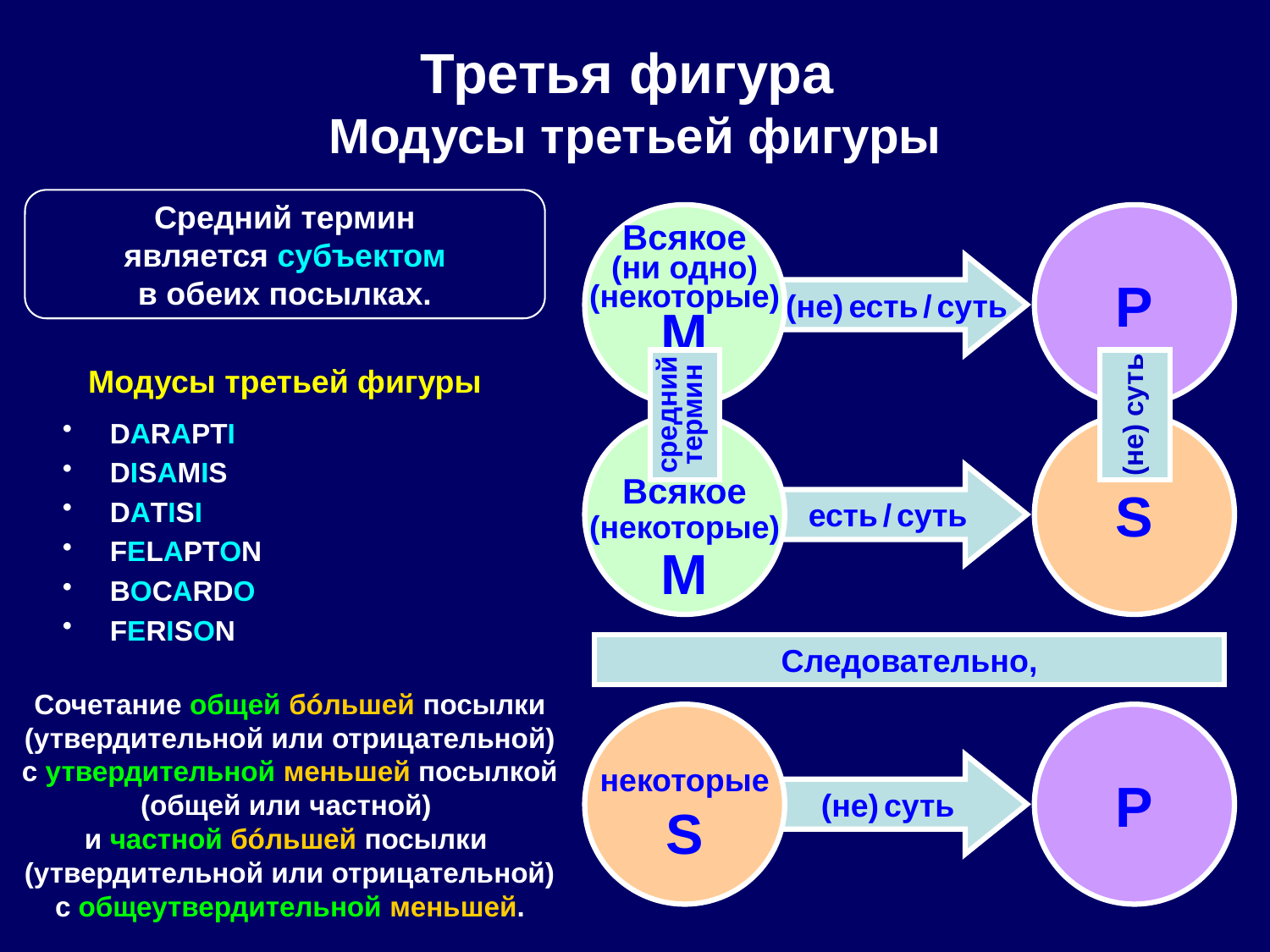

# Третья фигура Модусы третьей фигуры
Средний термин
является субъектом
в обеих посылках.
Всякое
(ни одно)
(некоторые)
M
P
  (не) есть / суть
Модусы третьей фигуры
DARAPTI
DISAMIS
DATISI
FELAPTON
BOCARDO
FERISON
средний
термин
(не) суть

Всякое
(некоторые)
M
S
есть / суть
Следовательно,
Сочетание общей бóльшей посылки (утвердительной или отрицательной) с утвердительной меньшей посылкой (общей или частной)
и частной бóльшей посылки
(утвердительной или отрицательной) с общеутвердительной меньшей.

некоторые
S
P
(не) суть